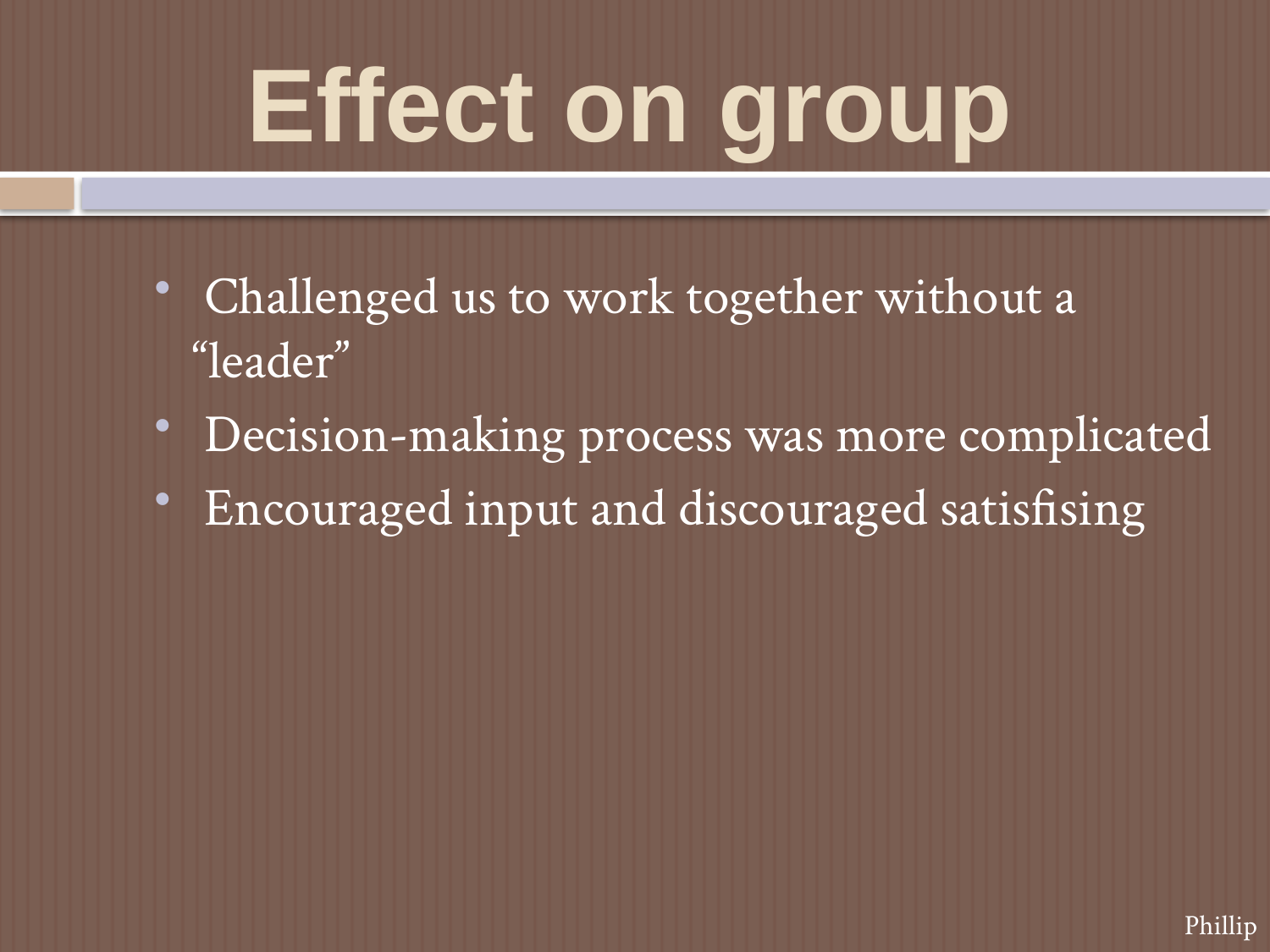

# Effect on group

 Challenged us to work together without a “leader”
 Decision-making process was more complicated
 Encouraged input and discouraged satisfising
Phillip